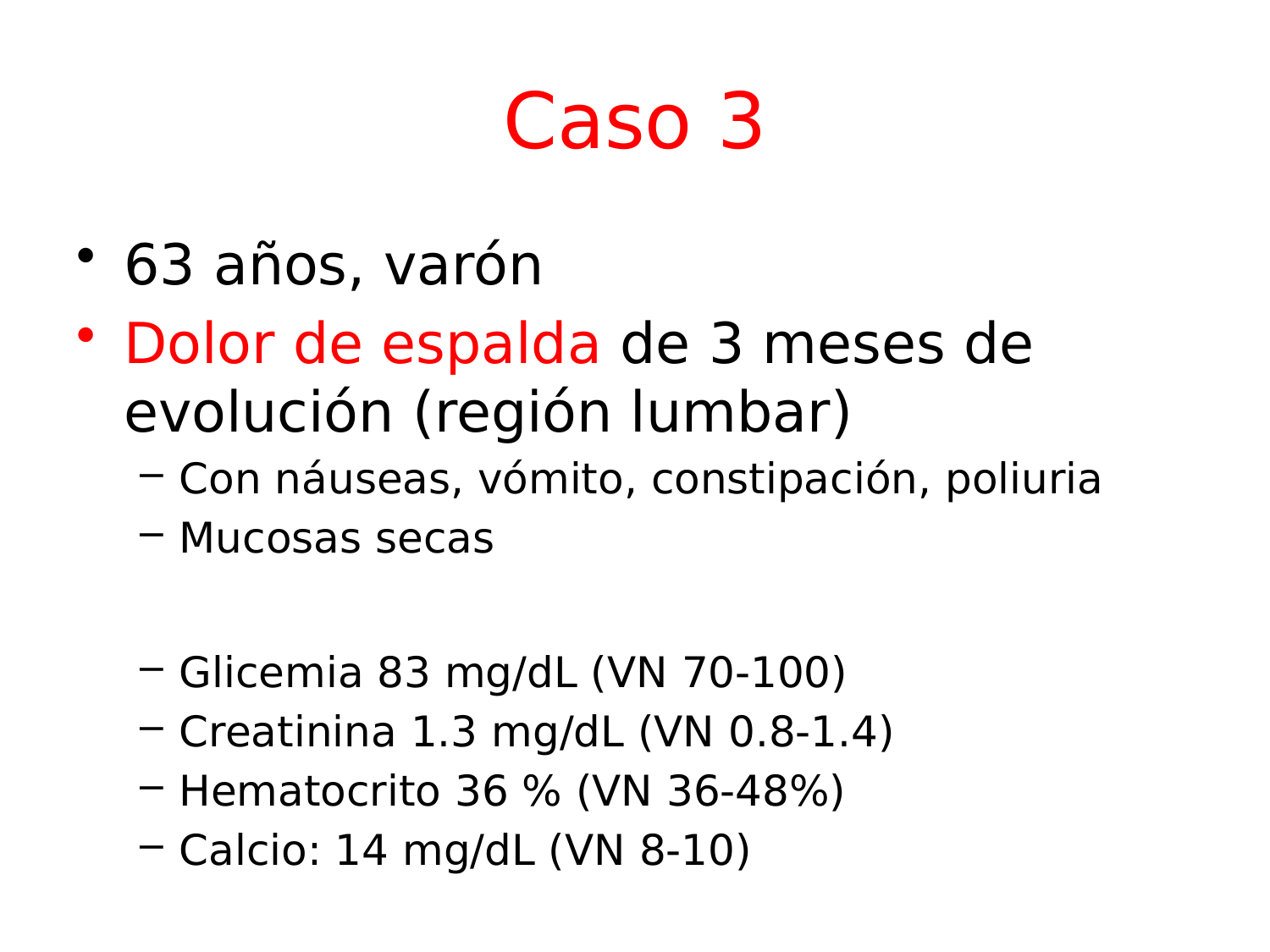

# Caso 3
63 años, varón
Dolor de espalda de 3 meses de evolución (región lumbar)
Con náuseas, vómito, constipación, poliuria
Mucosas secas

Glicemia 83 mg/dL (VN 70-100)
Creatinina 1.3 mg/dL (VN 0.8-1.4)
Hematocrito 36 % (VN 36-48%)
Calcio: 14 mg/dL (VN 8-10)